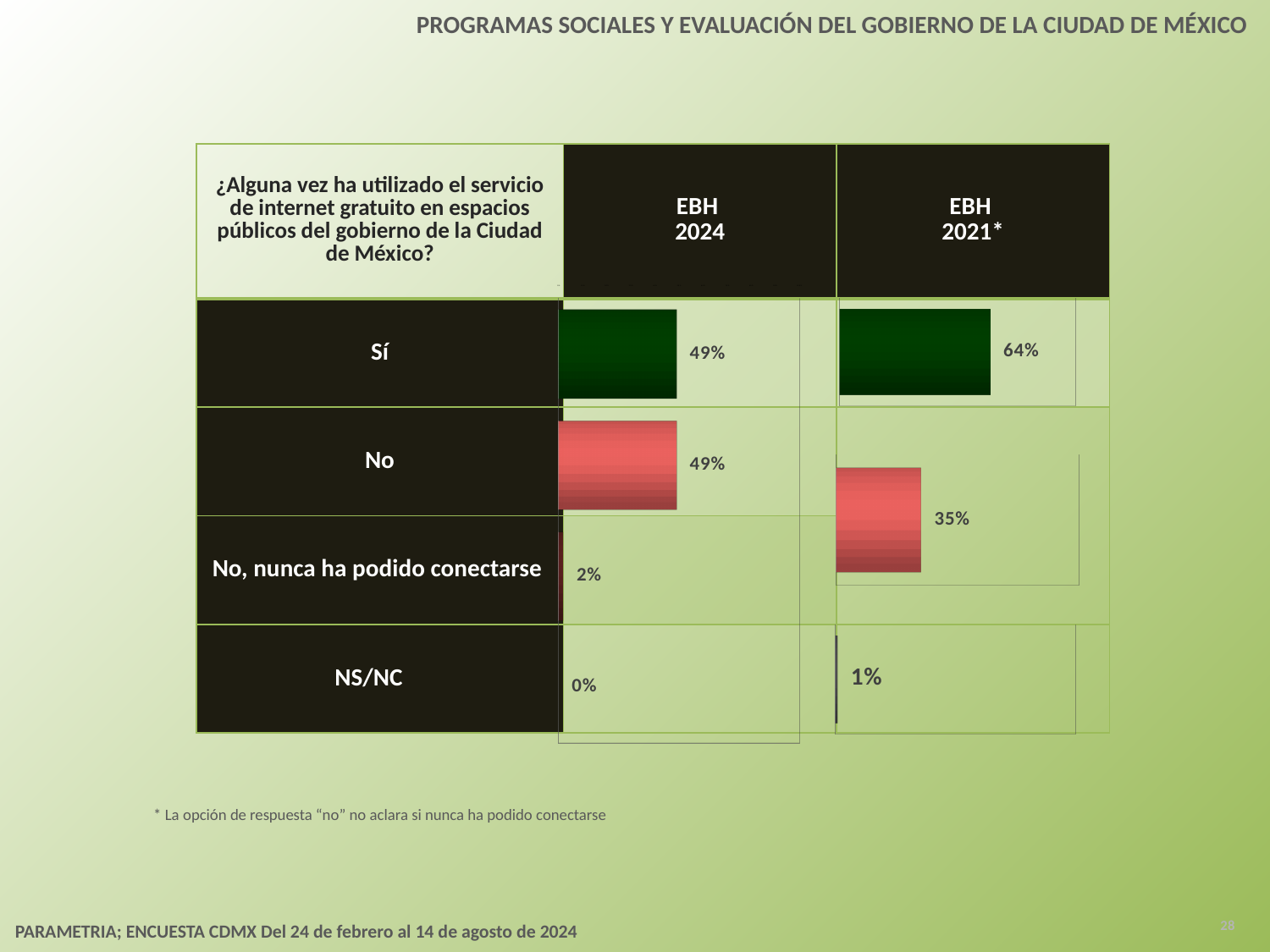

PROGRAMAS SOCIALES Y EVALUACIÓN DEL GOBIERNO DE LA CIUDAD DE MÉXICO
| ¿Alguna vez ha utilizado el servicio de internet gratuito en espacios públicos del gobierno de la Ciudad de México? | EBH 2024 | EBH 2021\* |
| --- | --- | --- |
| Sí |  |  |
| No |  |  |
| No, nunca ha podido conectarse |  |  |
| NS/NC |  |  |

[unsupported chart]

[unsupported chart]

[unsupported chart]

[unsupported chart]

* La opción de respuesta “no” no aclara si nunca ha podido conectarse
28
PARAMETRIA; ENCUESTA CDMX Del 24 de febrero al 14 de agosto de 2024